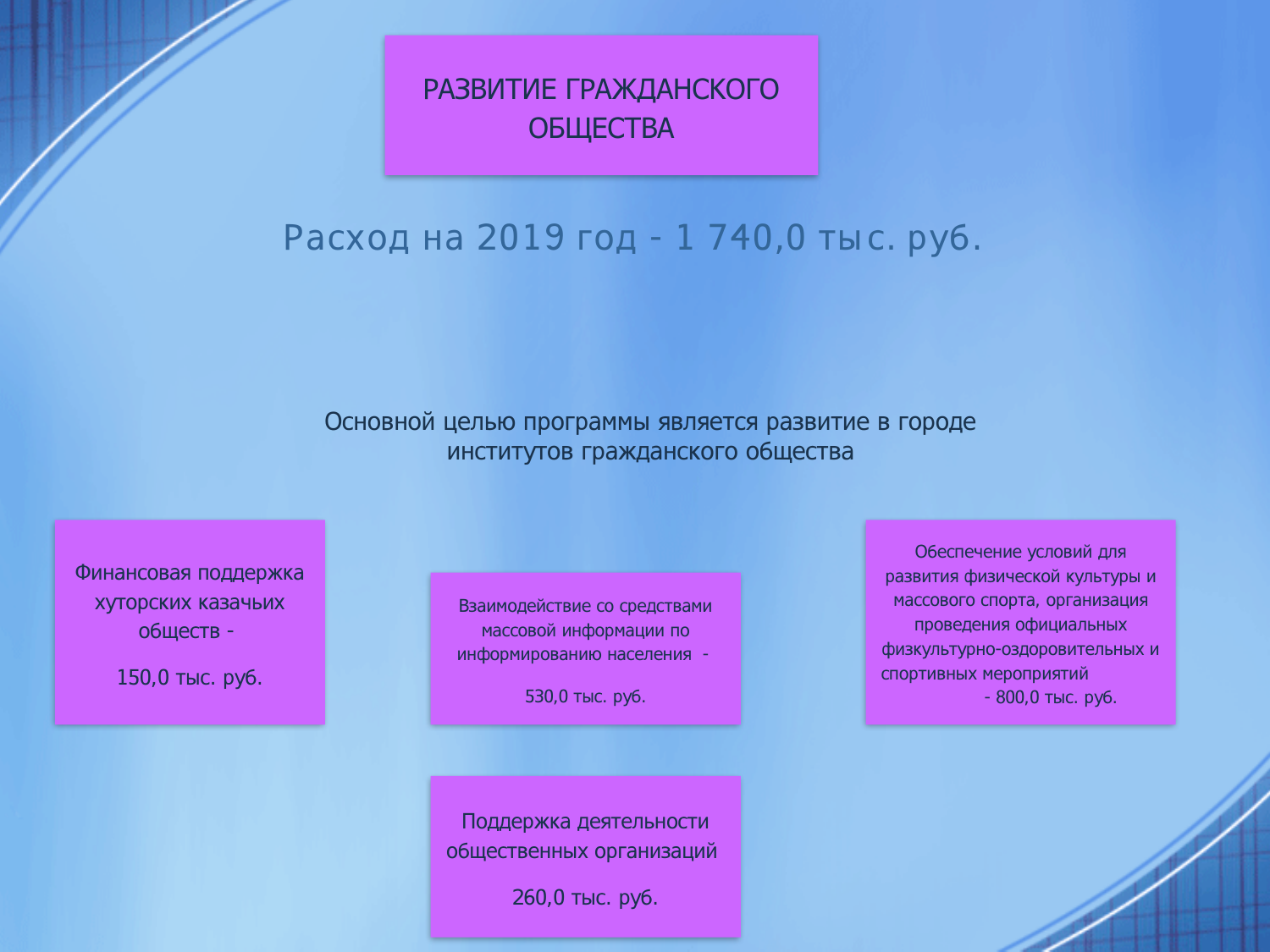

РАЗВИТИЕ ГРАЖДАНСКОГО ОБЩЕСТВА
Расход на 2019 год - 1 740,0 тыс. руб.
Основной целью программы является развитие в городе институтов гражданского общества
Финансовая поддержка хуторских казачьих обществ -
150,0 тыс. руб.
Обеспечение условий для развития физической культуры и массового спорта, организация проведения официальных физкультурно-оздоровительных и спортивных мероприятий                         - 800,0 тыс. руб.
Взаимодействие со средствами массовой информации по информированию населения  -
530,0 тыс. руб.
Поддержка деятельности общественных организаций
260,0 тыс. руб.